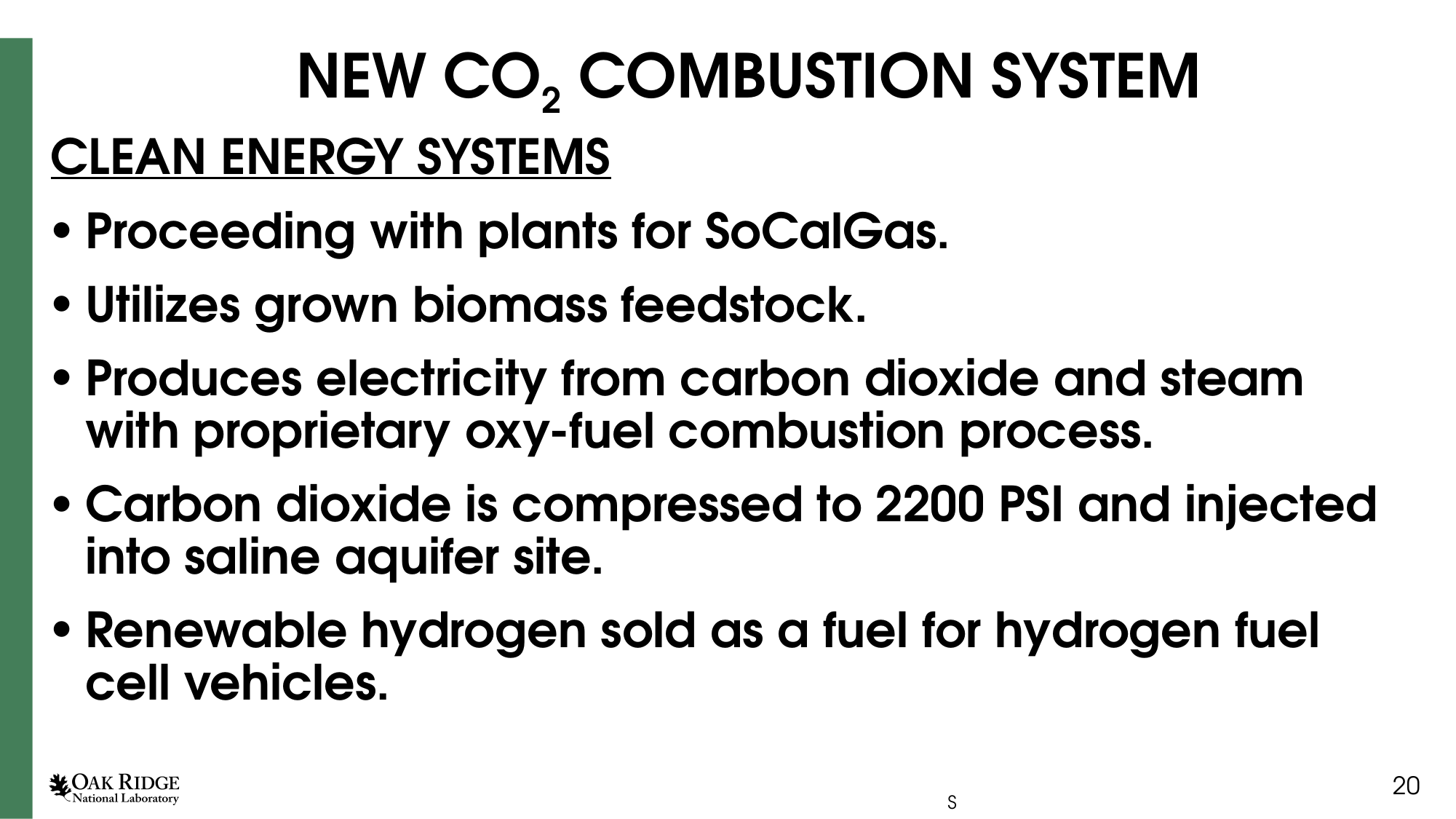

# NEW CO2 COMBUSTION SYSTEM
CLEAN ENERGY SYSTEMS
Proceeding with plants for SoCalGas.
Utilizes grown biomass feedstock.
Produces electricity from carbon dioxide and steam with proprietary oxy-fuel combustion process.
Carbon dioxide is compressed to 2200 PSI and injected into saline aquifer site.
Renewable hydrogen sold as a fuel for hydrogen fuel cell vehicles.
20
S